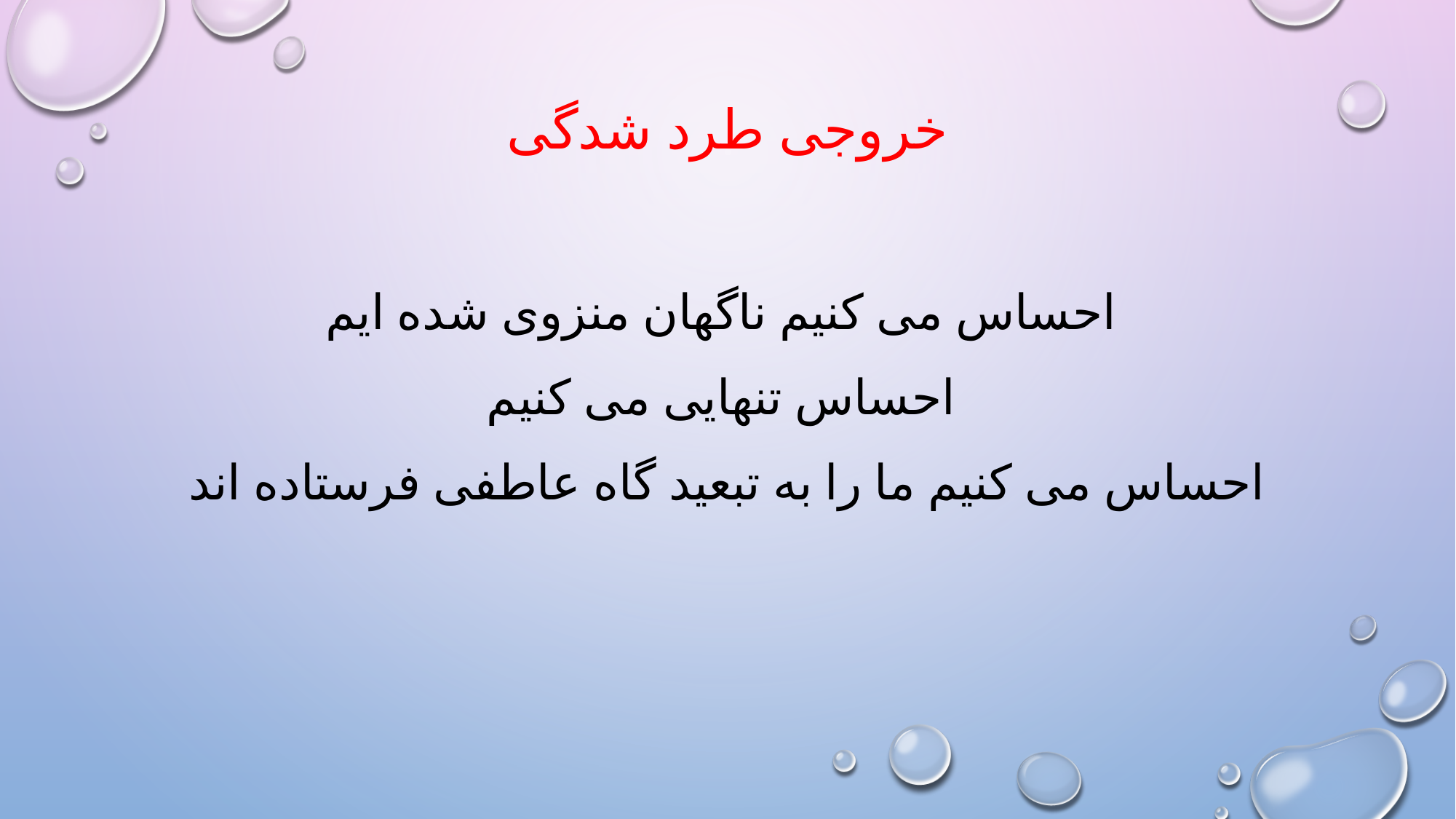

# خروجی طرد شدگی
احساس می کنیم ناگهان منزوی شده ایم
احساس تنهایی می کنیم
احساس می کنیم ما را به تبعید گاه عاطفی فرستاده اند